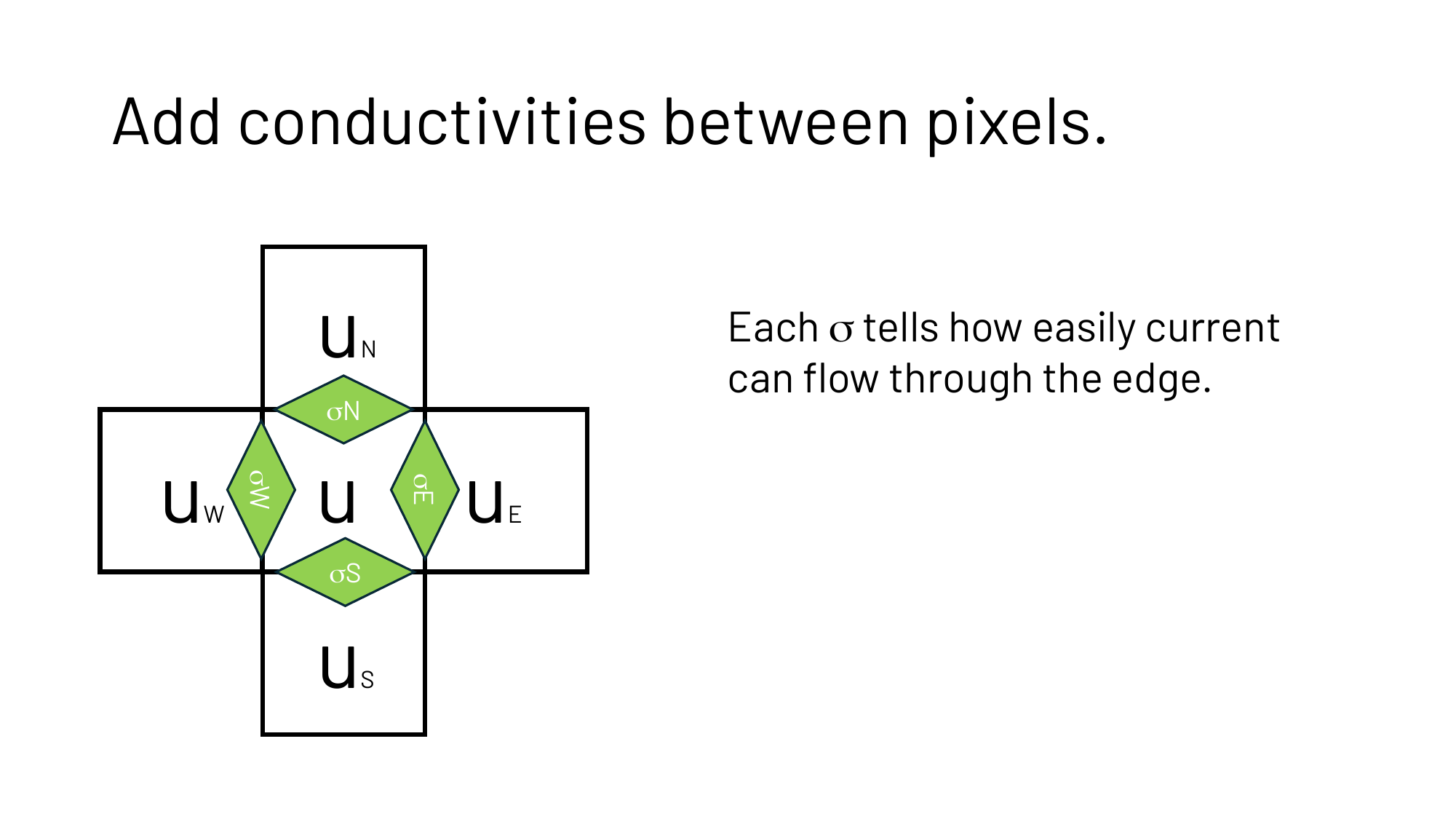

# Add conductivities between pixels.

uN
Each σ tells how easily current
can flow through the edge.
σN

uW
uE
u
σW
σE
σS

uS